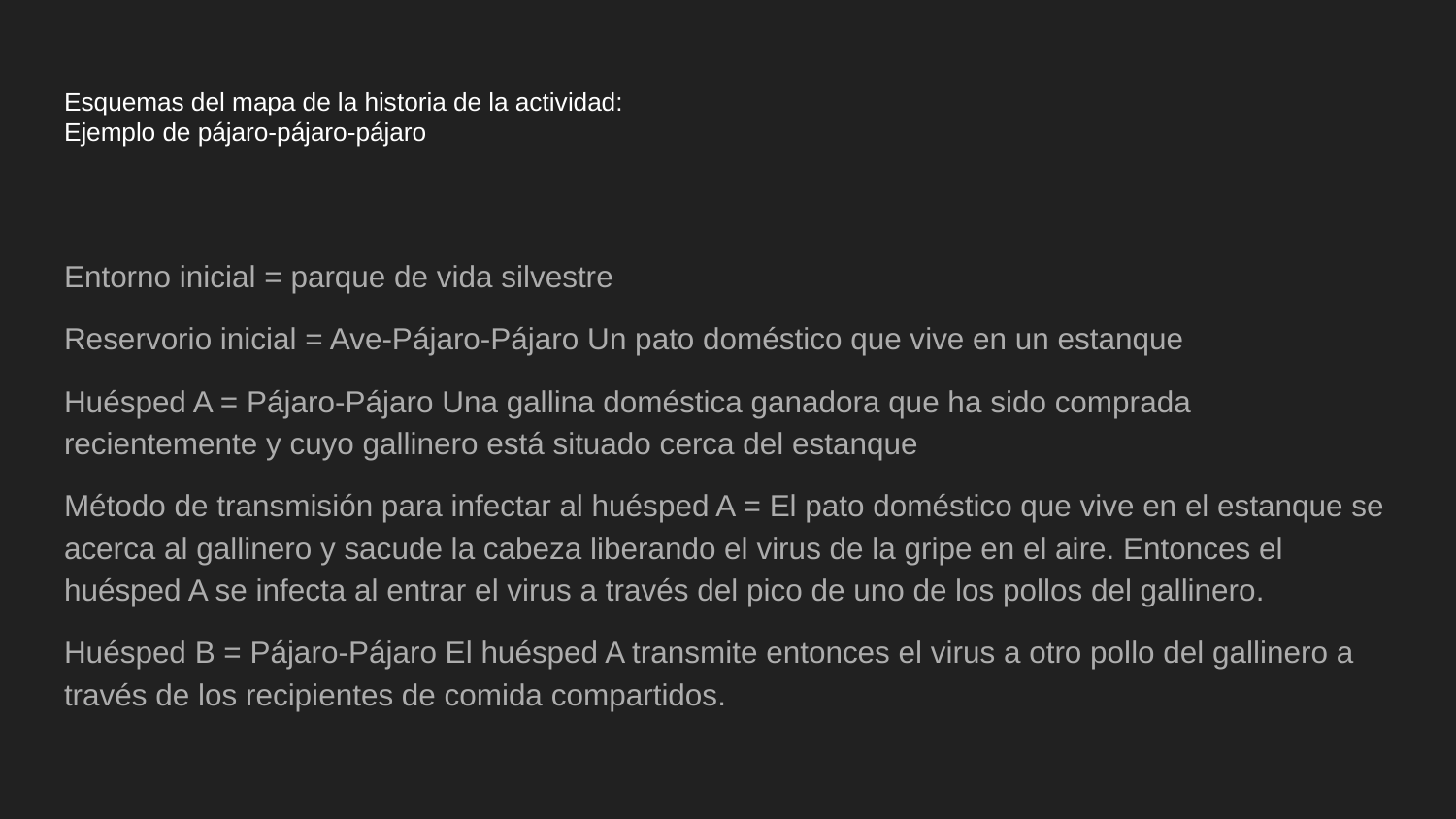

# Esquemas del mapa de la historia de la actividad:
Ejemplo de pájaro-pájaro-pájaro

Entorno inicial = parque de vida silvestre
Reservorio inicial = Ave-Pájaro-Pájaro Un pato doméstico que vive en un estanque
Huésped A = Pájaro-Pájaro Una gallina doméstica ganadora que ha sido comprada recientemente y cuyo gallinero está situado cerca del estanque
Método de transmisión para infectar al huésped A = El pato doméstico que vive en el estanque se acerca al gallinero y sacude la cabeza liberando el virus de la gripe en el aire. Entonces el huésped A se infecta al entrar el virus a través del pico de uno de los pollos del gallinero.
Huésped B = Pájaro-Pájaro El huésped A transmite entonces el virus a otro pollo del gallinero a través de los recipientes de comida compartidos.